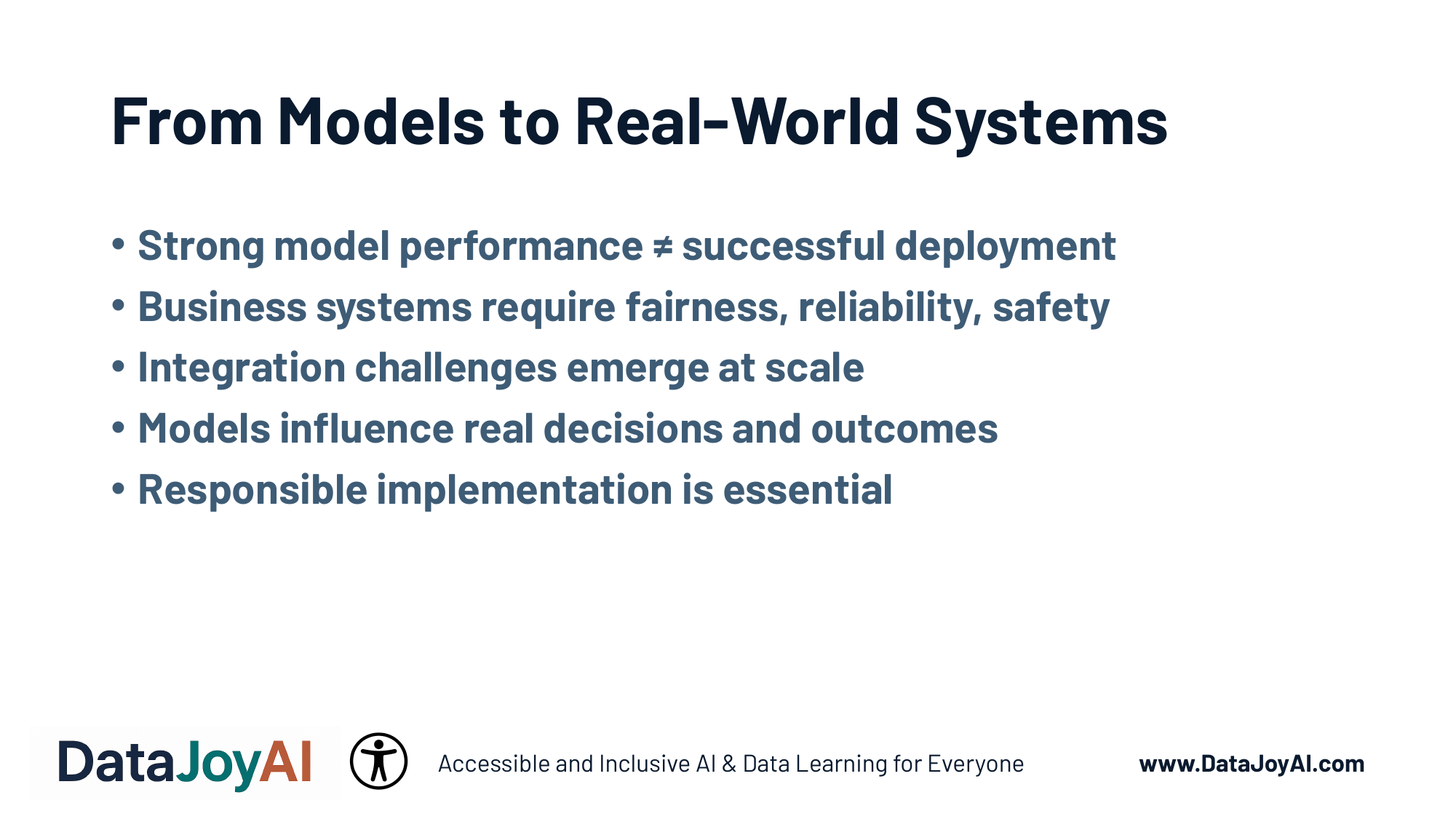

# From Models to Real-World Systems
Strong model performance ≠ successful deployment
Business systems require fairness, reliability, safety
Integration challenges emerge at scale
Models influence real decisions and outcomes
Responsible implementation is essential